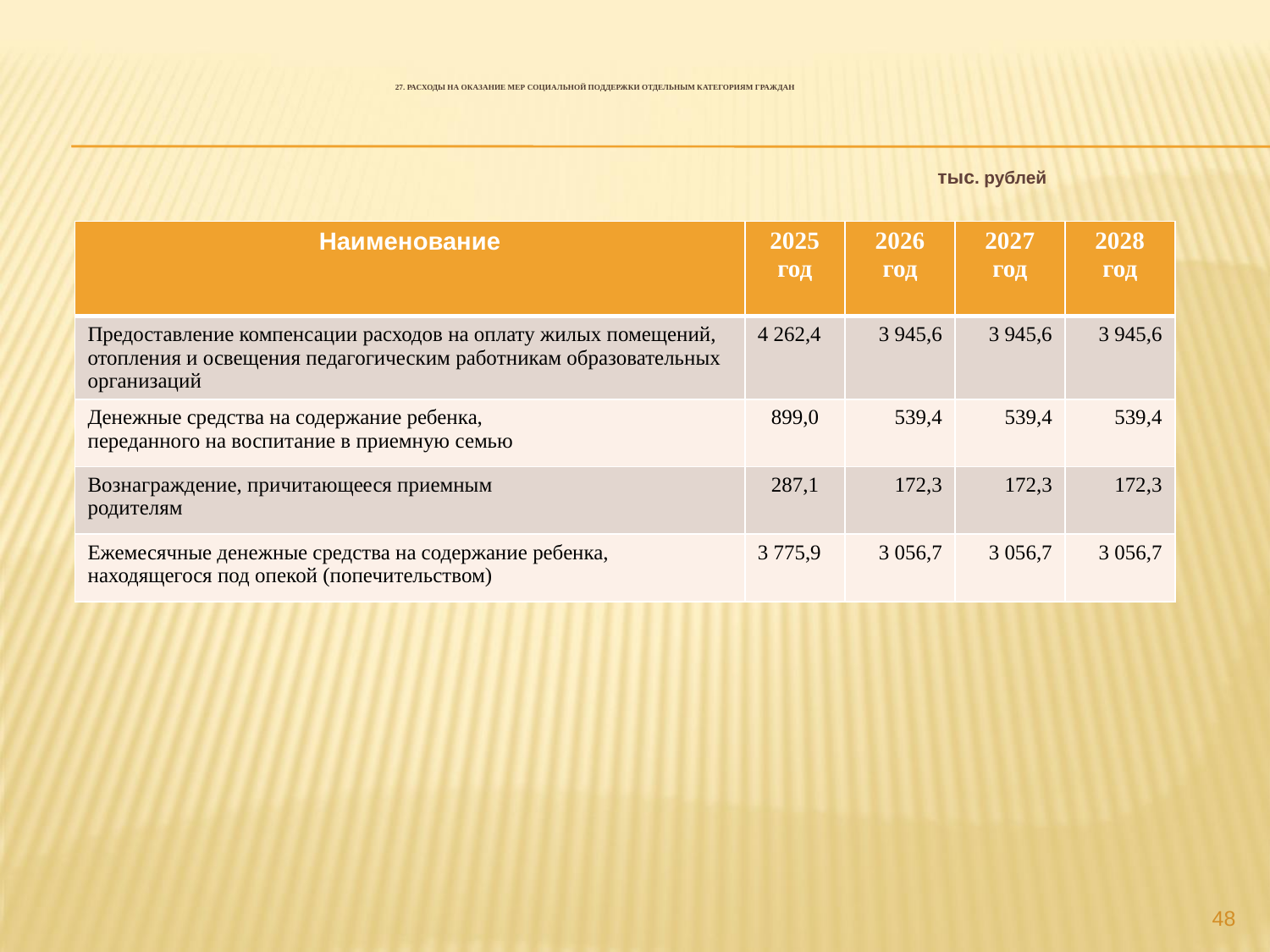

# 27. расходы на оказание мер социальной поддержки отдельным категориям граждан
тыс. рублей
| Наименование | 2025 год | 2026 год | 2027 год | 2028 год |
| --- | --- | --- | --- | --- |
| Предоставление компенсации расходов на оплату жилых помещений, отопления и освещения педагогическим работникам образовательных организаций | 4 262,4 | 3 945,6 | 3 945,6 | 3 945,6 |
| Денежные средства на содержание ребенка, переданного на воспитание в приемную семью | 899,0 | 539,4 | 539,4 | 539,4 |
| Вознаграждение, причитающееся приемным родителям | 287,1 | 172,3 | 172,3 | 172,3 |
| Ежемесячные денежные средства на содержание ребенка, находящегося под опекой (попечительством) | 3 775,9 | 3 056,7 | 3 056,7 | 3 056,7 |
48